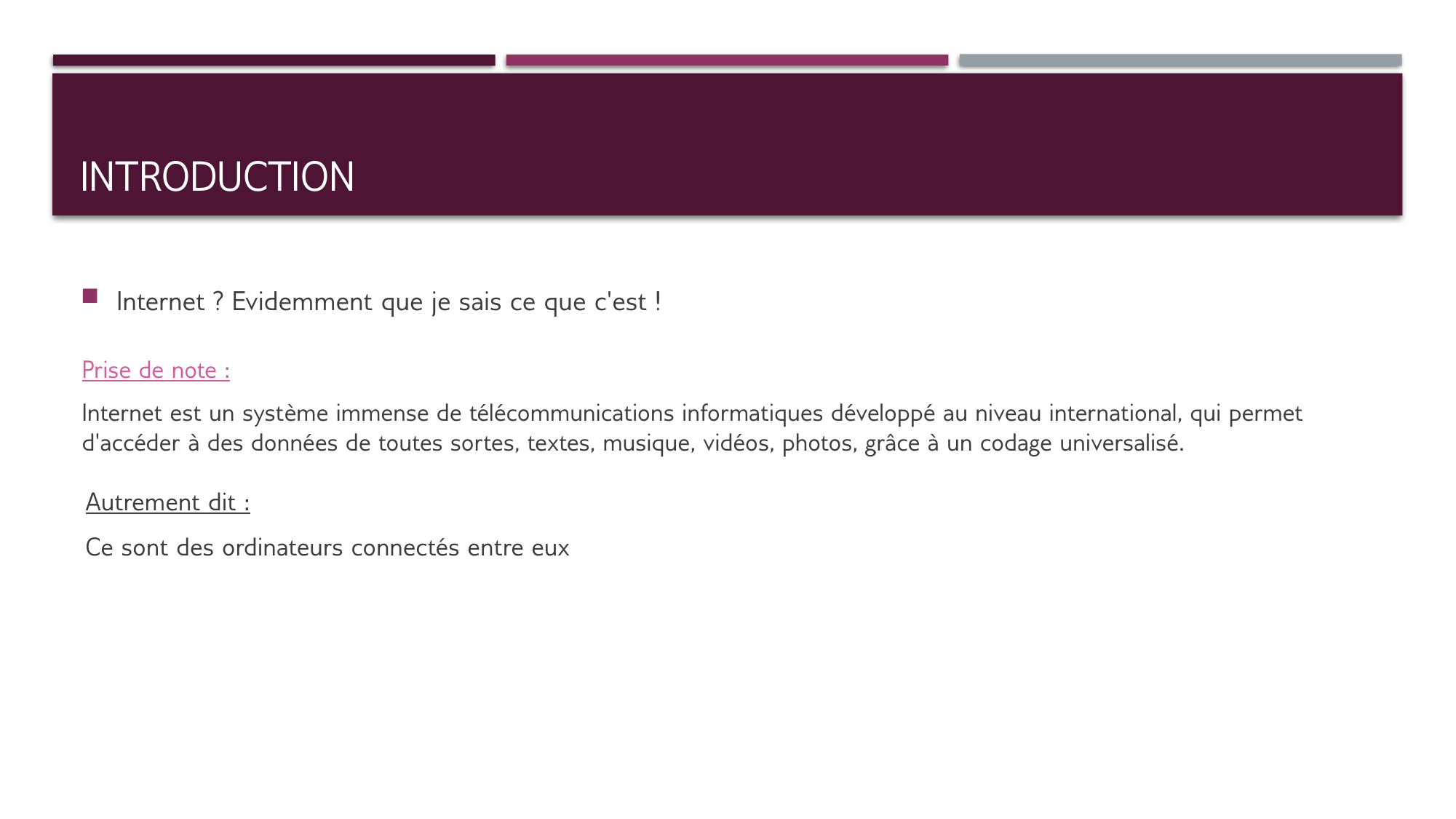

# Introduction
Internet ? Evidemment que je sais ce que c'est !
Prise de note :
Internet est un système immense de télécommunications informatiques développé au niveau international, qui permet d'accéder à des données de toutes sortes, textes, musique, vidéos, photos, grâce à un codage universalisé.
Autrement dit :
Ce sont des ordinateurs connectés entre eux